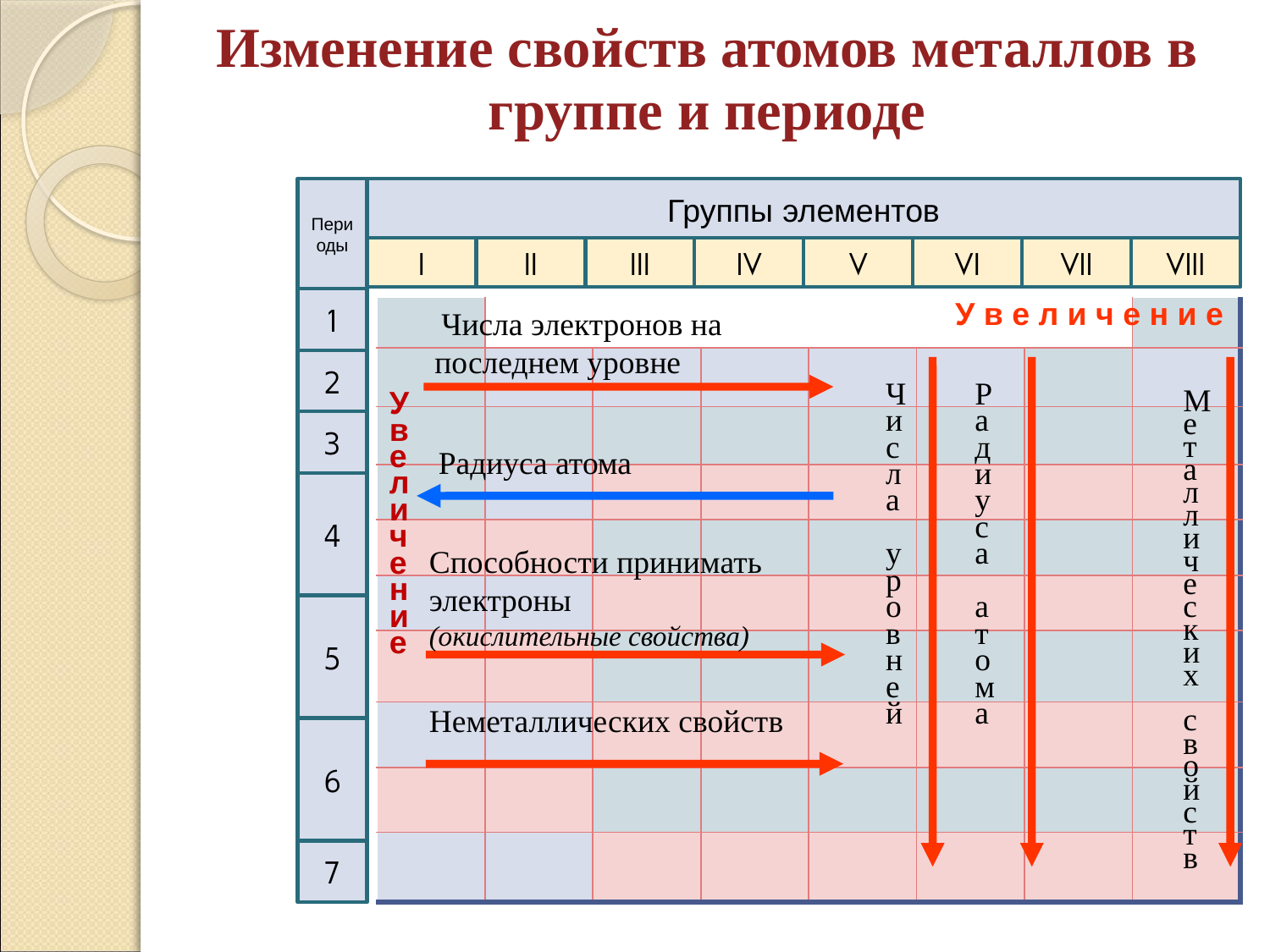

Изменение свойств атомов металлов в группе и периоде
Периоды
1
2
3
4
5
6
7
Группы элементов
I
II
III
IV
V
VI
VII
VIII
У в е л и ч е н и е
|  |  |  |  |  |  |  |  |
| --- | --- | --- | --- | --- | --- | --- | --- |
|  |  |  |  |  |  |  |  |
|  |  |  |  |  |  |  |  |
|  |  |  |  |  |  |  |  |
|  |  |  |  |  |  |  |  |
|  |  |  |  |  |  |  |  |
|  |  |  |  |  |  |  |  |
|  |  |  |  |  |  |  |  |
|  |  |  |  |  |  |  |  |
|  |  |  |  |  |  |  |  |
    Числа электронов на      последнем уровне

Числа
 уровней

Радиуса
 атома

Металлических свойств
Увеличение
Радиуса атома

Способности принимать
электроны
(окислительные свойства)

Неметаллических свойств